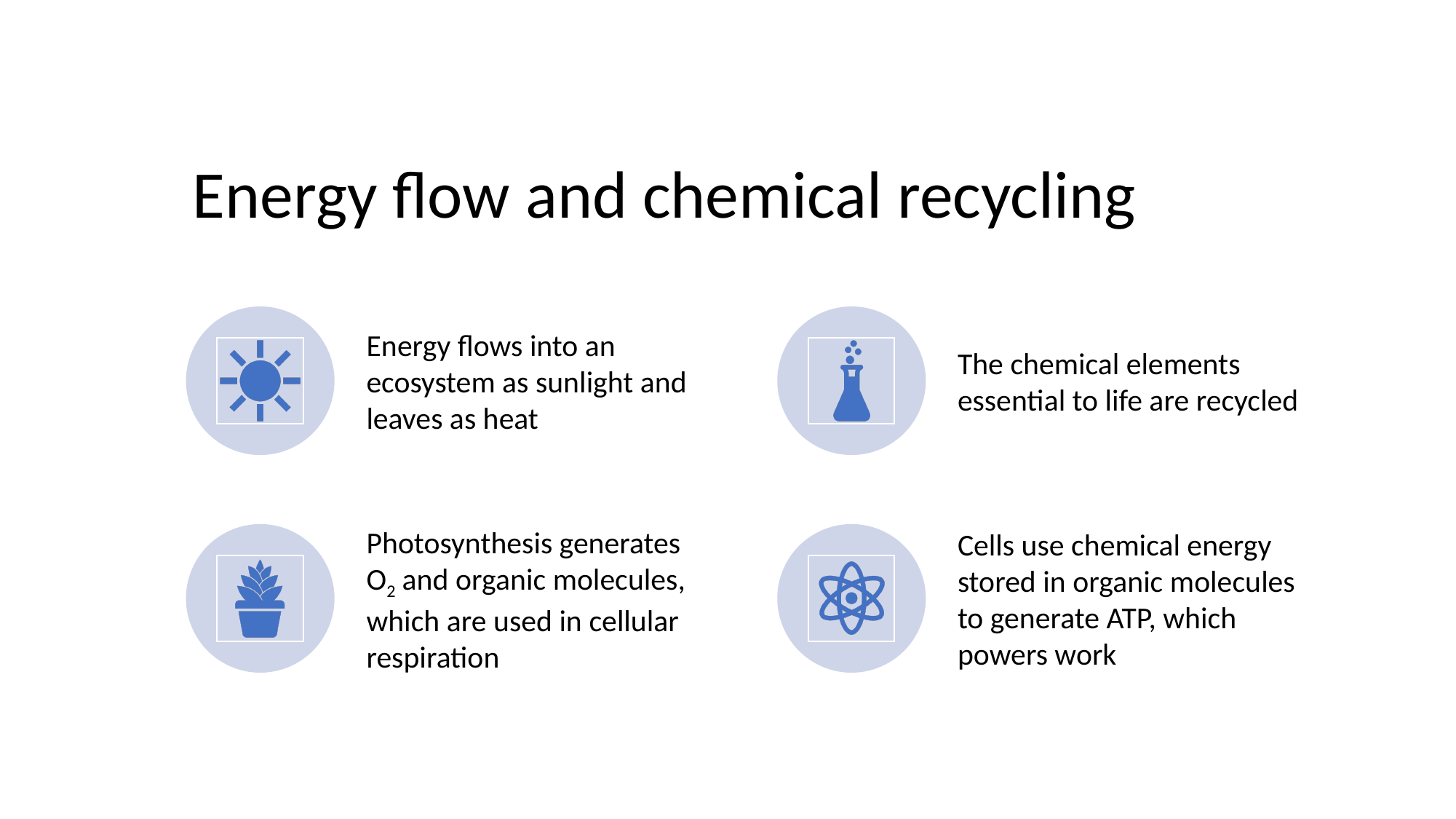

# Energy flow and chemical recycling
Energy flows into an ecosystem as sunlight and leaves as heat
The chemical elements essential to life are recycled
Photosynthesis generates O2 and organic molecules, which are used in cellular respiration
Cells use chemical energy stored in organic molecules to generate ATP, which powers work